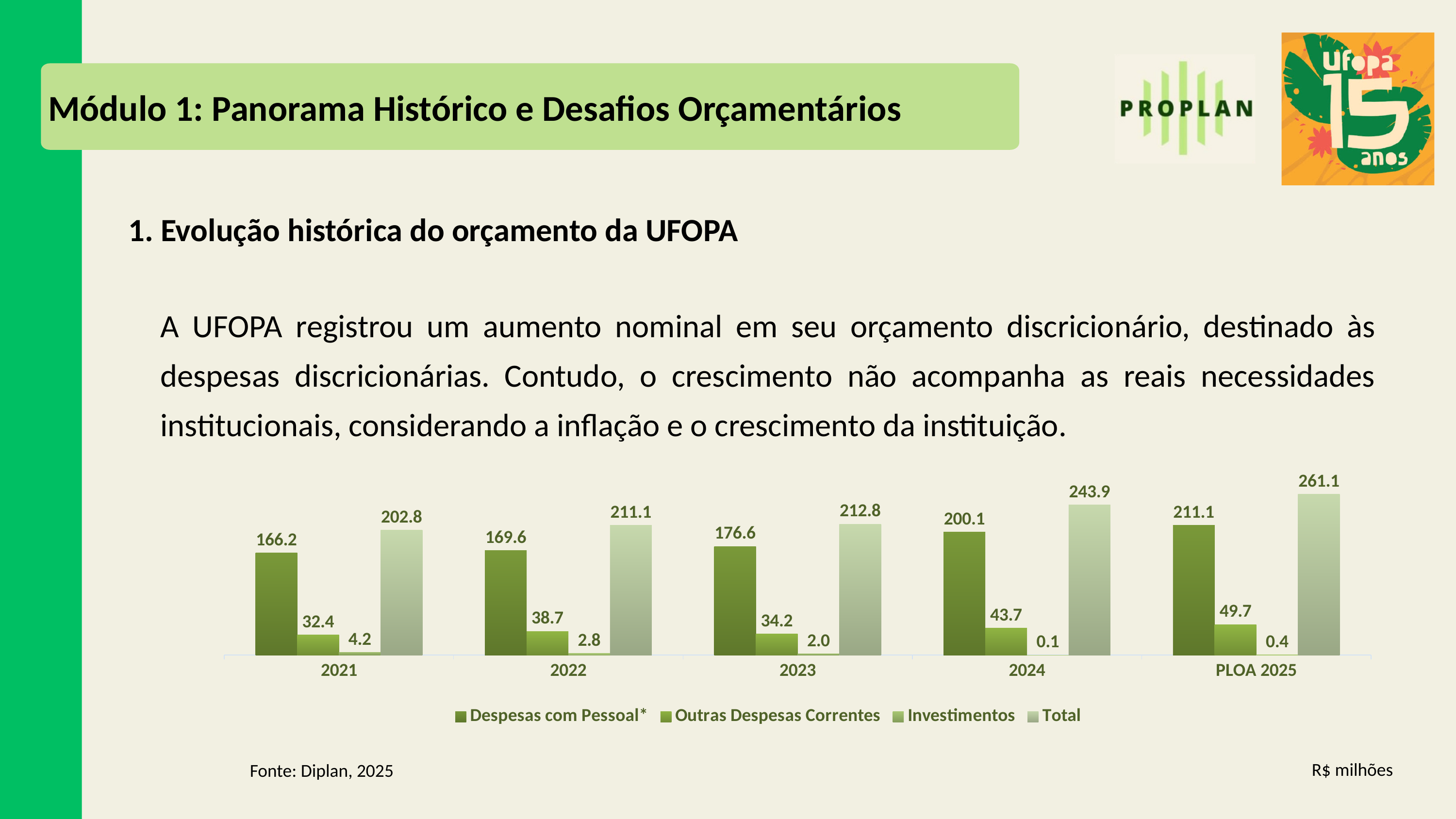

Módulo 1: Panorama Histórico e Desafios Orçamentários

1. Evolução histórica do orçamento da UFOPA
A UFOPA registrou um aumento nominal em seu orçamento discricionário, destinado às despesas discricionárias. Contudo, o crescimento não acompanha as reais necessidades institucionais, considerando a inflação e o crescimento da instituição.

### Chart

| Category | Despesas com Pessoal* | Outras Despesas Correntes | Investimentos | Total |
|---|---|---|---|---|
| 2021 | 166.15406 | 32.442151 | 4.161817 | 202.758028 |
| 2022 | 169.609889 | 38.69341 | 2.82 | 211.123299 |
| 2023 | 176.597224 | 34.249751 | 1.983412 | 212.830387 |
| 2024 | 200.14898 | 43.672626 | 0.098974 | 243.92058 |
| PLOA 2025 | 211.06329 | 49.730384 | 0.35 | 261.14367400000003 |
R$ milhões
Fonte: Diplan, 2025